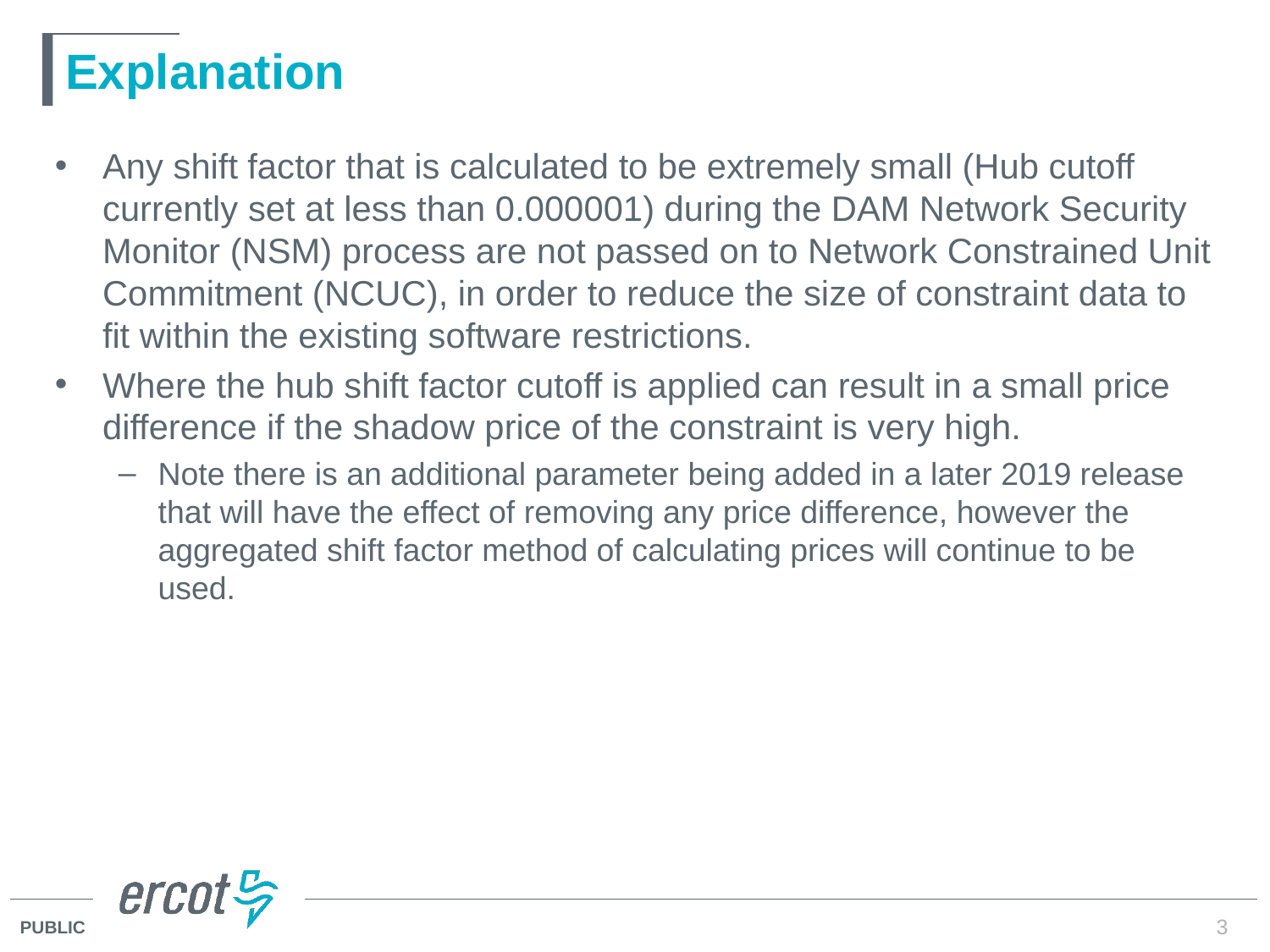

# Explanation
Any shift factor that is calculated to be extremely small (Hub cutoff currently set at less than 0.000001) during the DAM Network Security Monitor (NSM) process are not passed on to Network Constrained Unit Commitment (NCUC), in order to reduce the size of constraint data to fit within the existing software restrictions.
Where the hub shift factor cutoff is applied can result in a small price difference if the shadow price of the constraint is very high.
Note there is an additional parameter being added in a later 2019 release that will have the effect of removing any price difference, however the aggregated shift factor method of calculating prices will continue to be used.

3